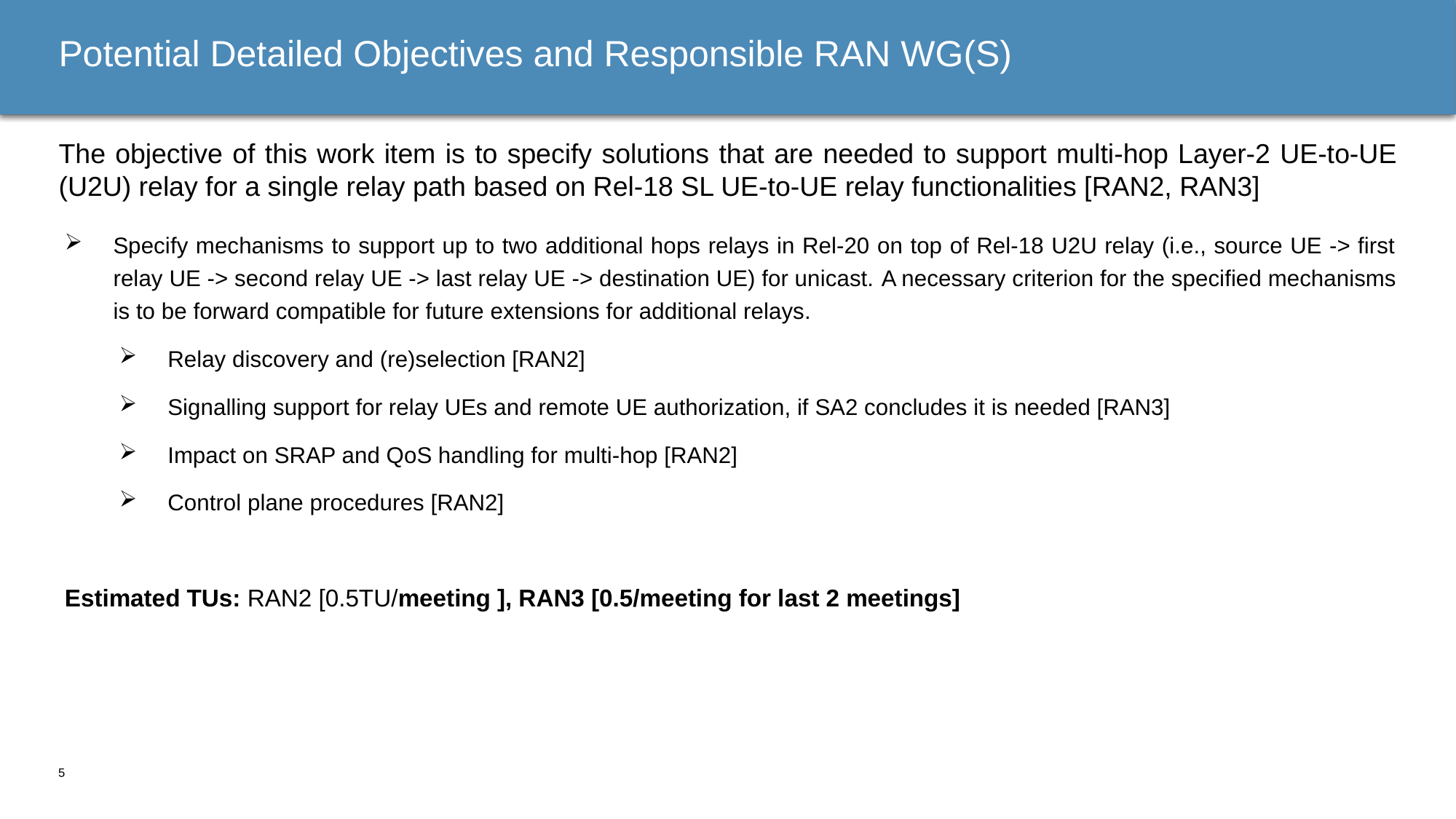

# Potential Detailed Objectives and Responsible RAN WG(S)
The objective of this work item is to specify solutions that are needed to support multi-hop Layer-2 UE-to-UE (U2U) relay for a single relay path based on Rel-18 SL UE-to-UE relay functionalities [RAN2, RAN3]
Specify mechanisms to support up to two additional hops relays in Rel-20 on top of Rel-18 U2U relay (i.e., source UE -> first relay UE -> second relay UE -> last relay UE -> destination UE) for unicast. A necessary criterion for the specified mechanisms is to be forward compatible for future extensions for additional relays.
Relay discovery and (re)selection [RAN2]
Signalling support for relay UEs and remote UE authorization, if SA2 concludes it is needed [RAN3]
Impact on SRAP and QoS handling for multi-hop [RAN2]
Control plane procedures [RAN2]

Estimated TUs: RAN2 [0.5TU/meeting ], RAN3 [0.5/meeting for last 2 meetings]

5